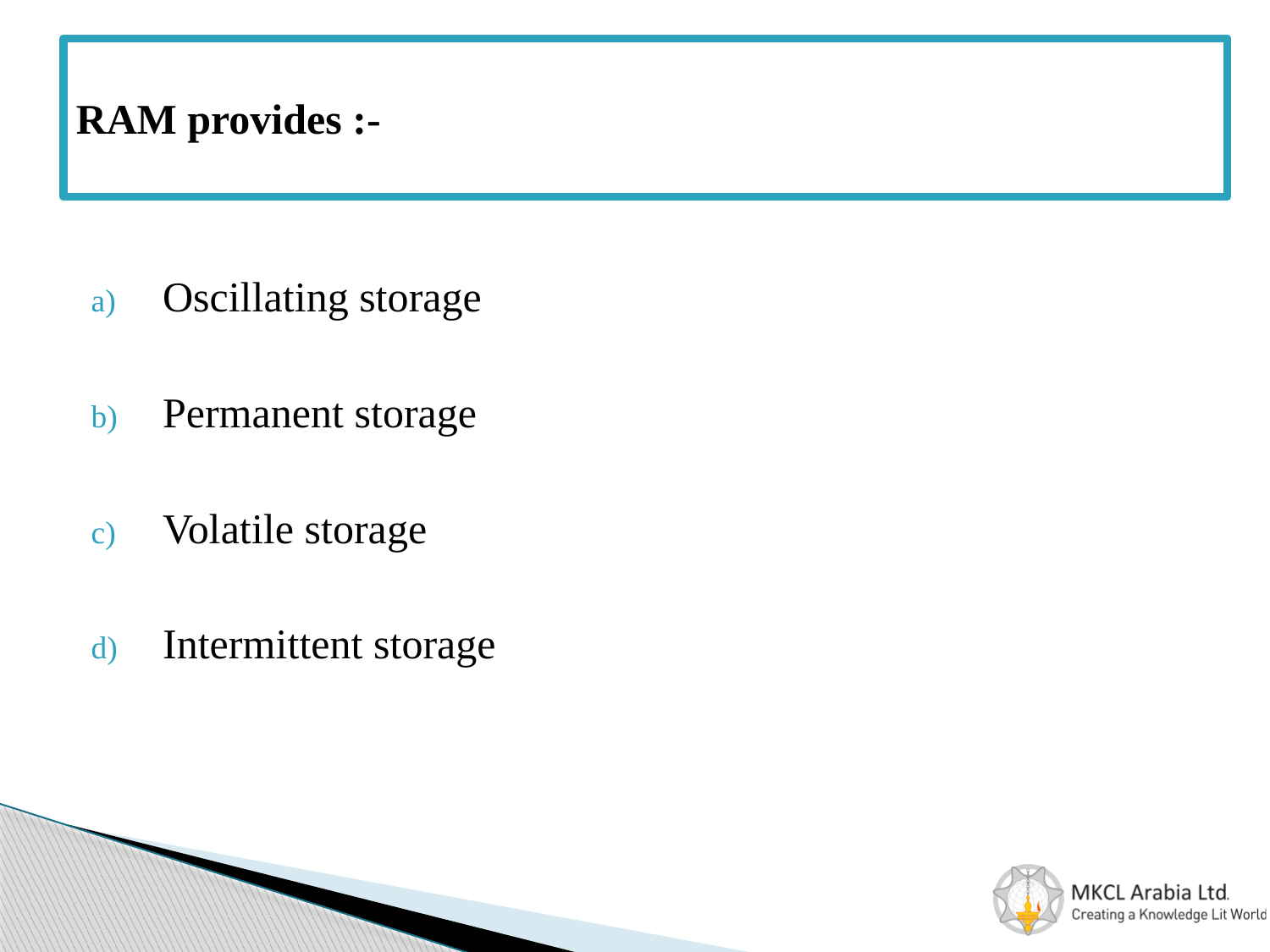

# RAM provides :-

Oscillating storage

Permanent storage

Volatile storage

Intermittent storage